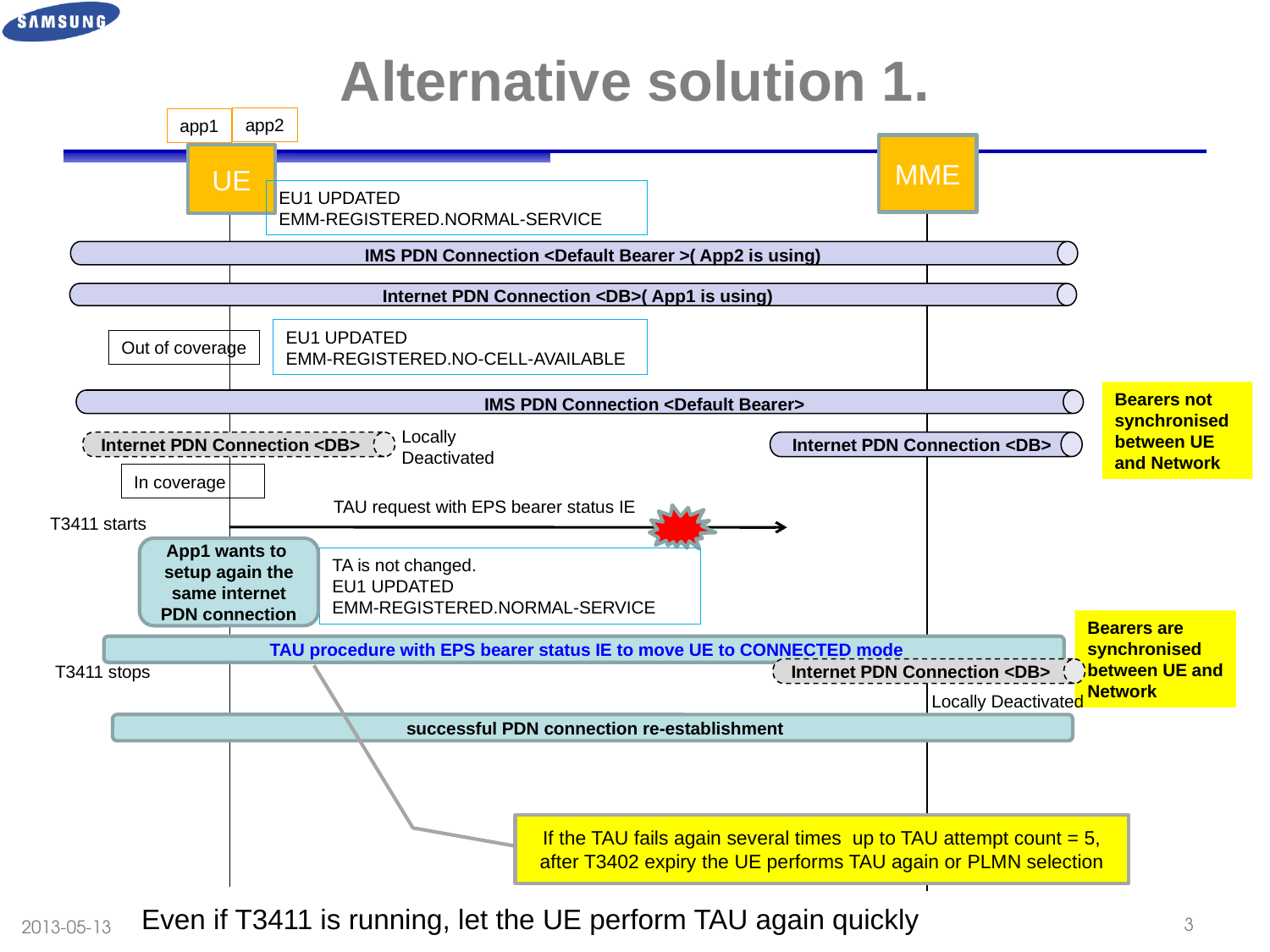

Alternative solution 1.
app2
app1
MME
UE
EU1 UPDATED
EMM-REGISTERED.NORMAL-SERVICE
IMS PDN Connection <Default Bearer >( App2 is using)
Internet PDN Connection <DB>( App1 is using)

EU1 UPDATED
EMM-REGISTERED.NO-CELL-AVAILABLE
Out of coverage
Bearers not synchronised between UE and Network
IMS PDN Connection <Default Bearer>
Locally Deactivated
Internet PDN Connection <DB>
Internet PDN Connection <DB>
In coverage
TAU request with EPS bearer status IE

T3411 starts

App1 wants to  setup again the same internet PDN connection
TA is not changed.
EU1 UPDATED
EMM-REGISTERED.NORMAL-SERVICE
Bearers are synchronised between UE and Network
 TAU procedure with EPS bearer status IE to move UE to CONNECTED mode
T3411 stops
Internet PDN Connection <DB>
Locally Deactivated
 successful PDN connection re-establishment
If the TAU fails again several times  up to TAU attempt count = 5, after T3402 expiry the UE performs TAU again or PLMN selection
Even if T3411 is running, let the UE perform TAU again quickly
3